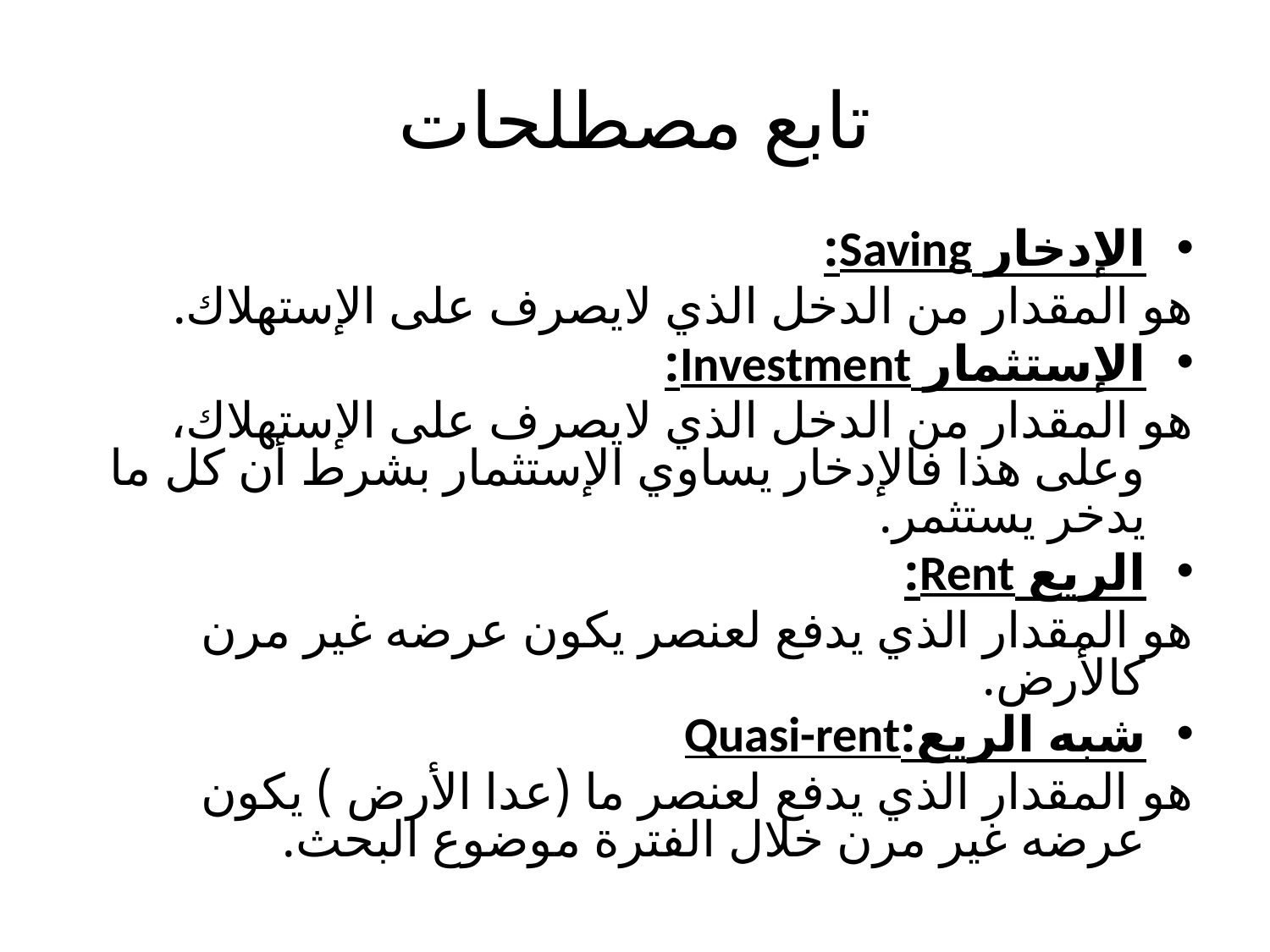

# تابع مصطلحات
الإدخار Saving:
	هو المقدار من الدخل الذي لايصرف على الإستهلاك.
الإستثمار Investment:
	هو المقدار من الدخل الذي لايصرف على الإستهلاك، وعلى هذا فالإدخار يساوي الإستثمار بشرط أن كل ما يدخر يستثمر.
الريع Rent:
	هو المقدار الذي يدفع لعنصر يكون عرضه غير مرن كالأرض.
شبه الريع:Quasi-rent
	هو المقدار الذي يدفع لعنصر ما (عدا الأرض ) يكون عرضه غير مرن خلال الفترة موضوع البحث.